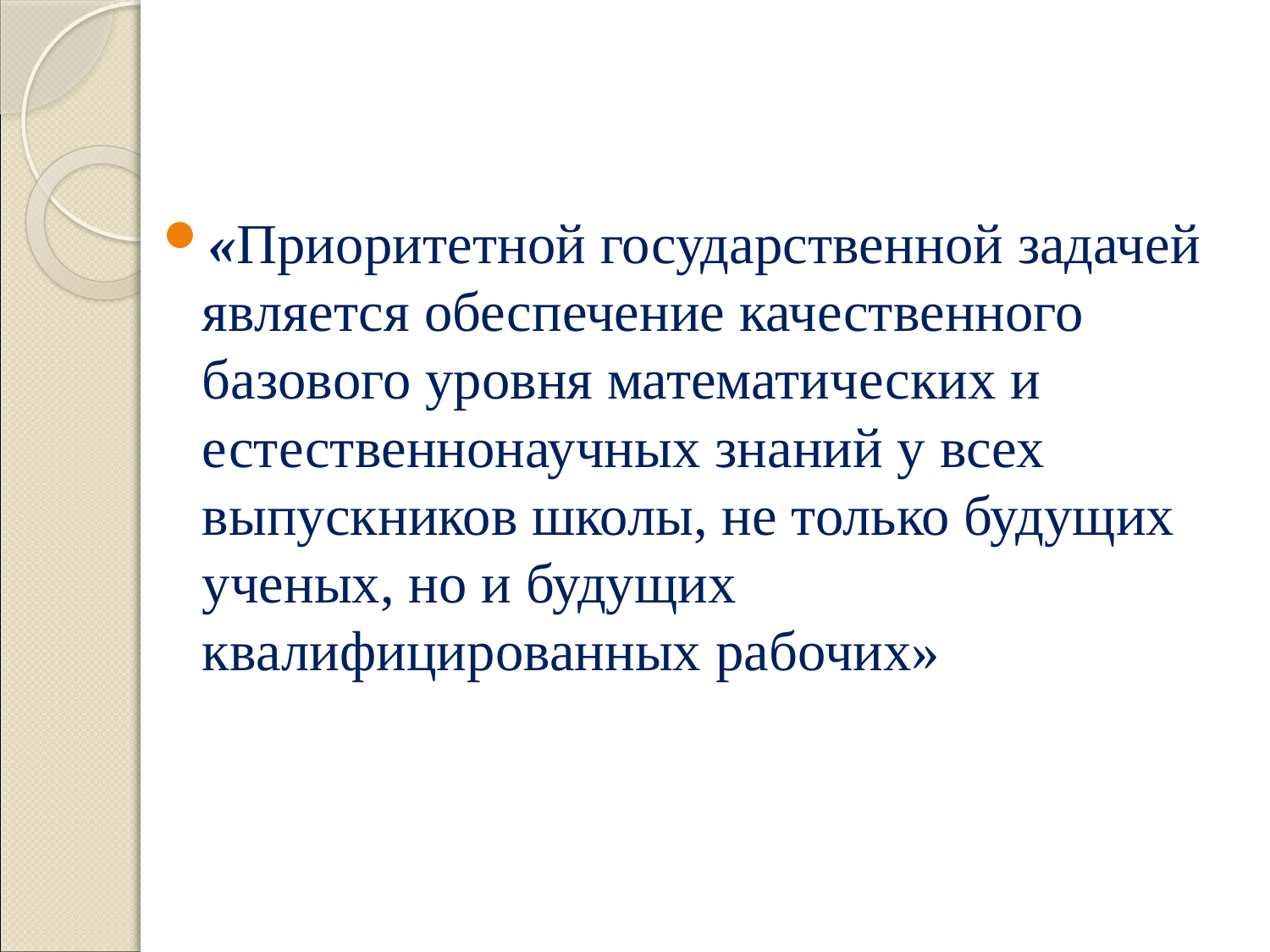

#
«Приоритетной государственной задачей является обеспечение качественного базового уровня математических и естественнонаучных знаний у всех выпускников школы, не только будущих ученых, но и будущих квалифицированных рабочих»